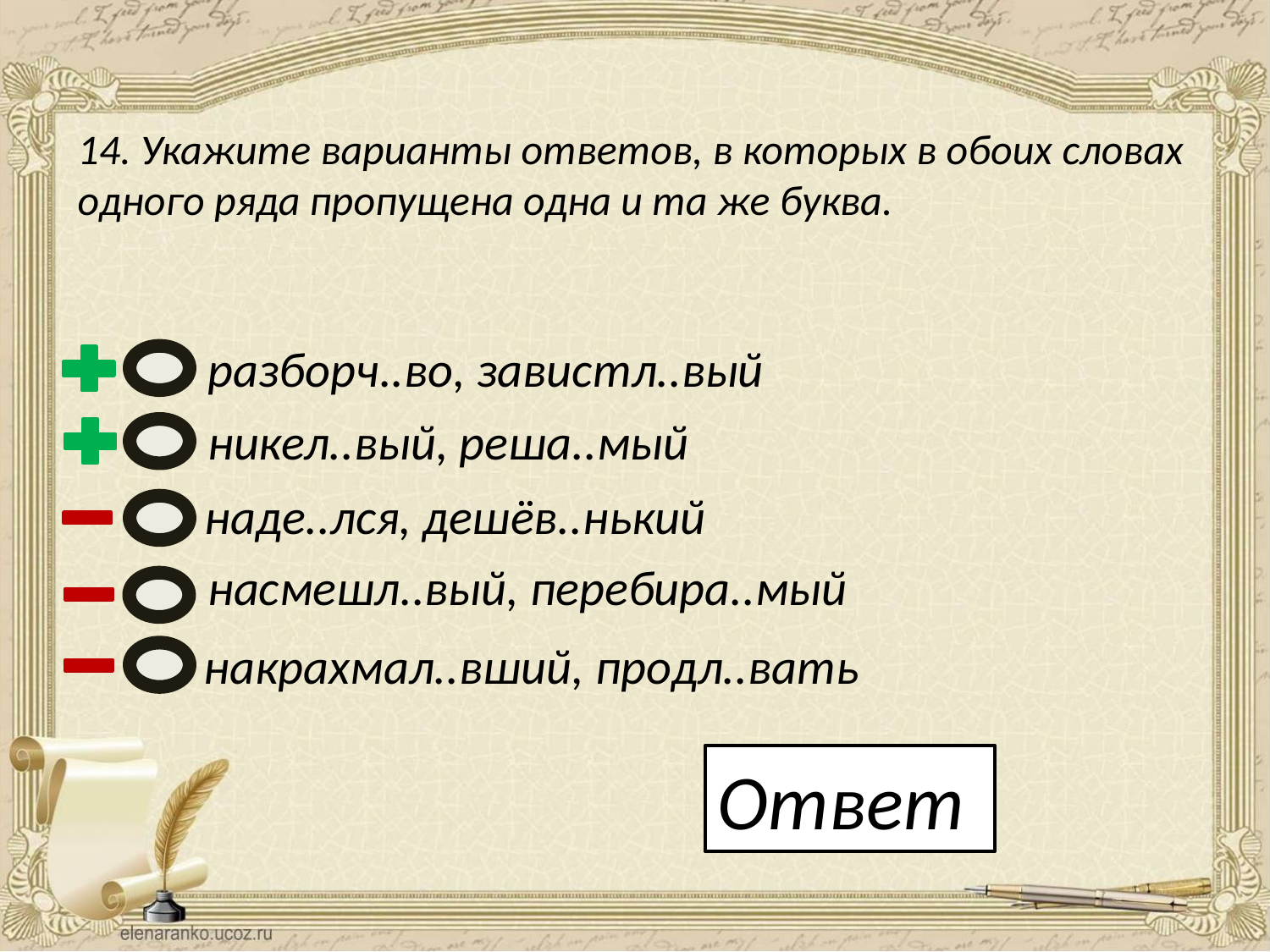

14. Укажите варианты ответов, в которых в обоих словах одного ряда пропущена одна и та же буква.
разборч..во, завистл..вый

никел..вый, реша..мый

наде..лся, дешёв..нький

насмешл..вый, перебира..мый

накрахмал..вший, продл..вать

Ответ